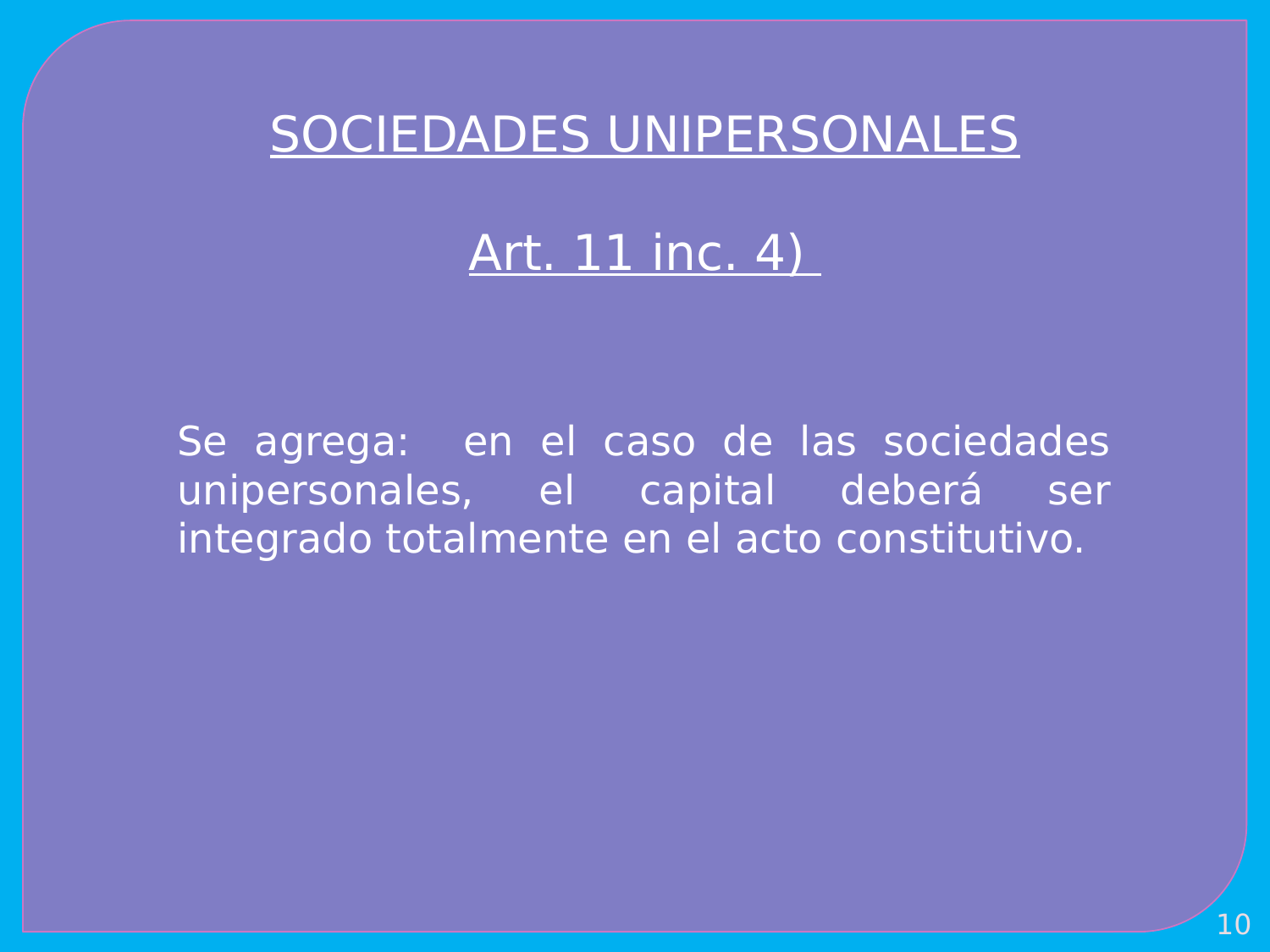

SOCIEDADES UNIPERSONALES

Art. 11 inc. 4)

Se agrega:  en el caso de las sociedades unipersonales, el capital deberá ser integrado totalmente en el acto constitutivo.
10